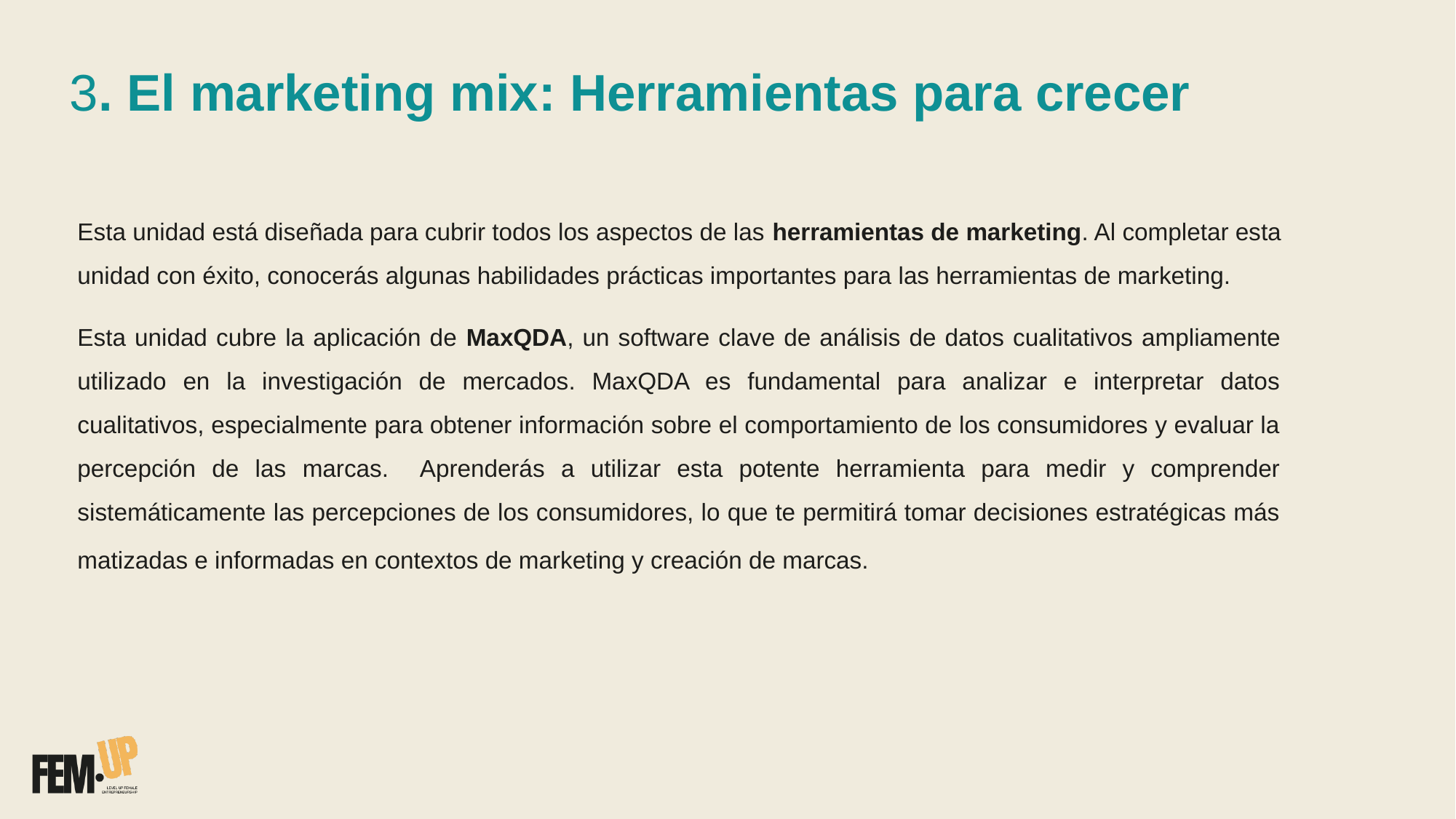

# 3. El marketing mix: Herramientas para crecer

Esta unidad está diseñada para cubrir todos los aspectos de las herramientas de marketing. Al completar esta unidad con éxito, conocerás algunas habilidades prácticas importantes para las herramientas de marketing.
Esta unidad cubre la aplicación de MaxQDA, un software clave de análisis de datos cualitativos ampliamente utilizado en la investigación de mercados. MaxQDA es fundamental para analizar e interpretar datos cualitativos, especialmente para obtener información sobre el comportamiento de los consumidores y evaluar la percepción de las marcas.  Aprenderás a utilizar esta potente herramienta para medir y comprender sistemáticamente las percepciones de los consumidores, lo que te permitirá tomar decisiones estratégicas más matizadas e informadas en contextos de marketing y creación de marcas.​